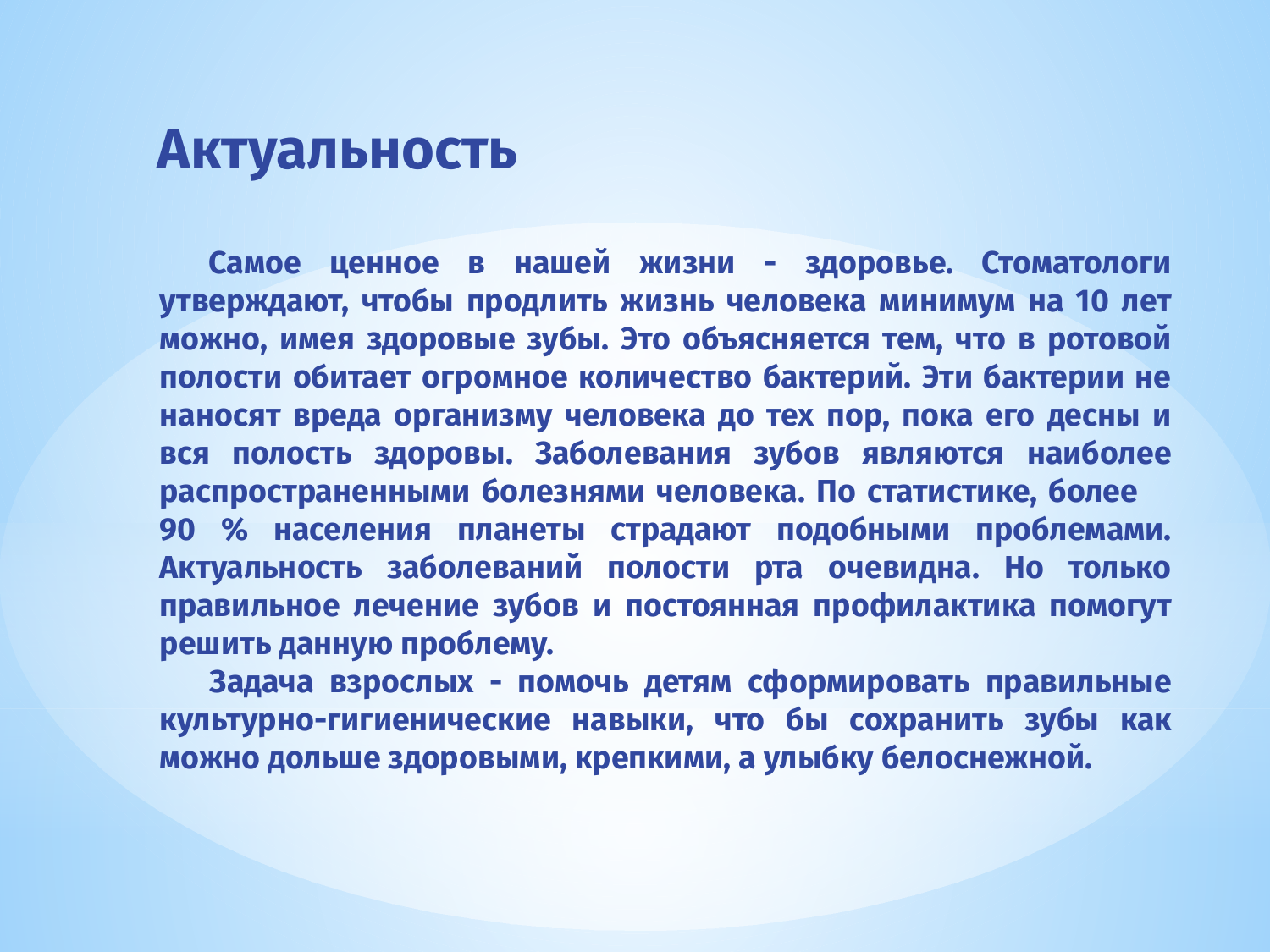

Актуальность
Самое ценное в нашей жизни - здоровье. Стоматологи утверждают, чтобы продлить жизнь человека минимум на 10 лет можно, имея здоровые зубы. Это объясняется тем, что в ротовой полости обитает огромное количество бактерий. Эти бактерии не наносят вреда организму человека до тех пор, пока его десны и вся полость здоровы. Заболевания зубов являются наиболее распространенными болезнями человека. По статистике, более    90 % населения планеты страдают подобными проблемами. Актуальность заболеваний полости рта очевидна. Но только правильное лечение зубов и постоянная профилактика помогут решить данную проблему.
    Задача взрослых - помочь детям сформировать правильные культурно-гигиенические навыки, что бы сохранить зубы как можно дольше здоровыми, крепкими, а улыбку белоснежной.